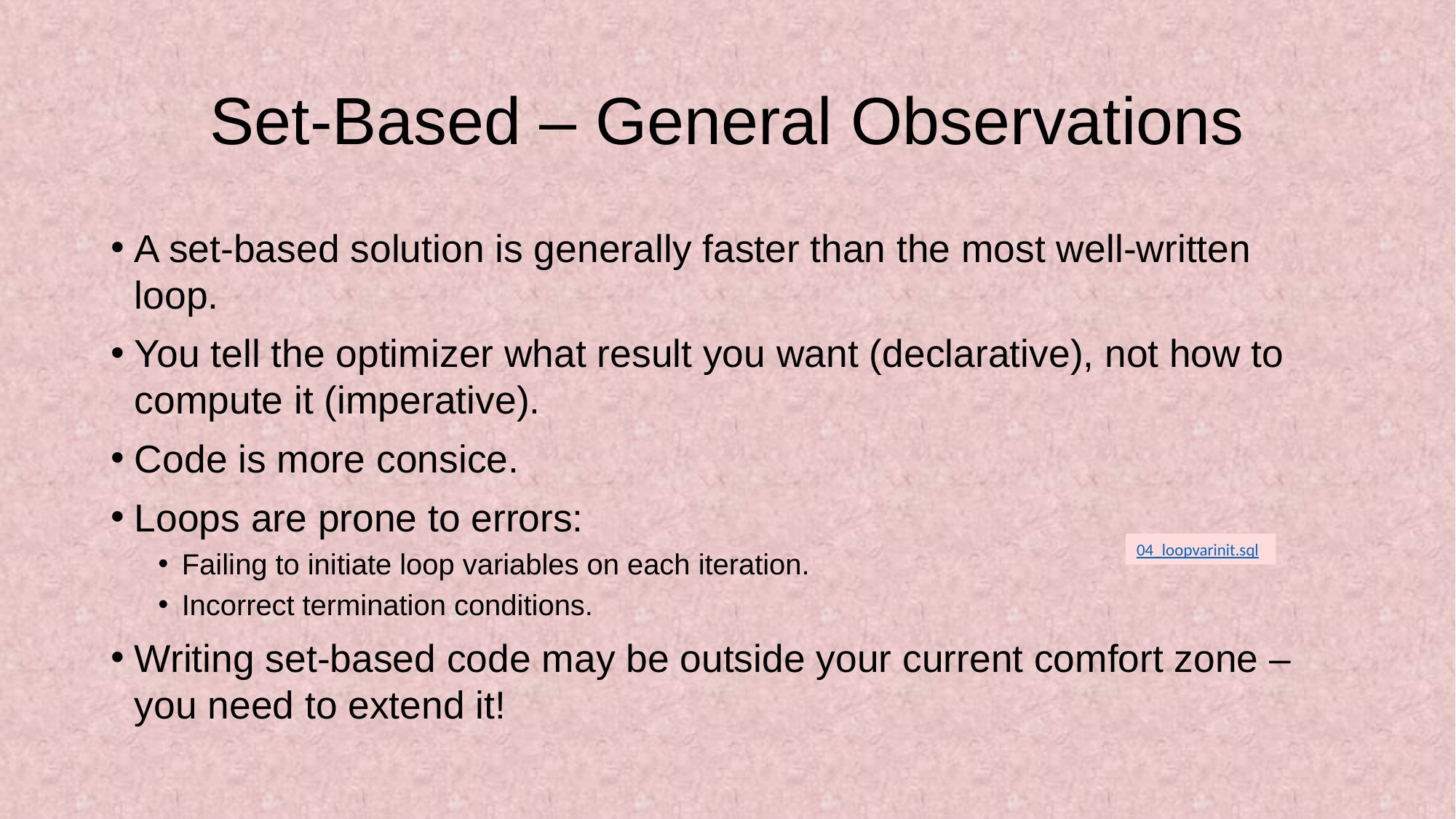

# Set-Based – General Observations
A set-based solution is generally faster than the most well-written loop.
You tell the optimizer what result you want (declarative), not how to compute it (imperative).
Code is more consice.
Loops are prone to errors:
Failing to initiate loop variables on each iteration.
Incorrect termination conditions.
Writing set-based code may be outside your current comfort zone – you need to extend it!
04_loopvarinit.sql